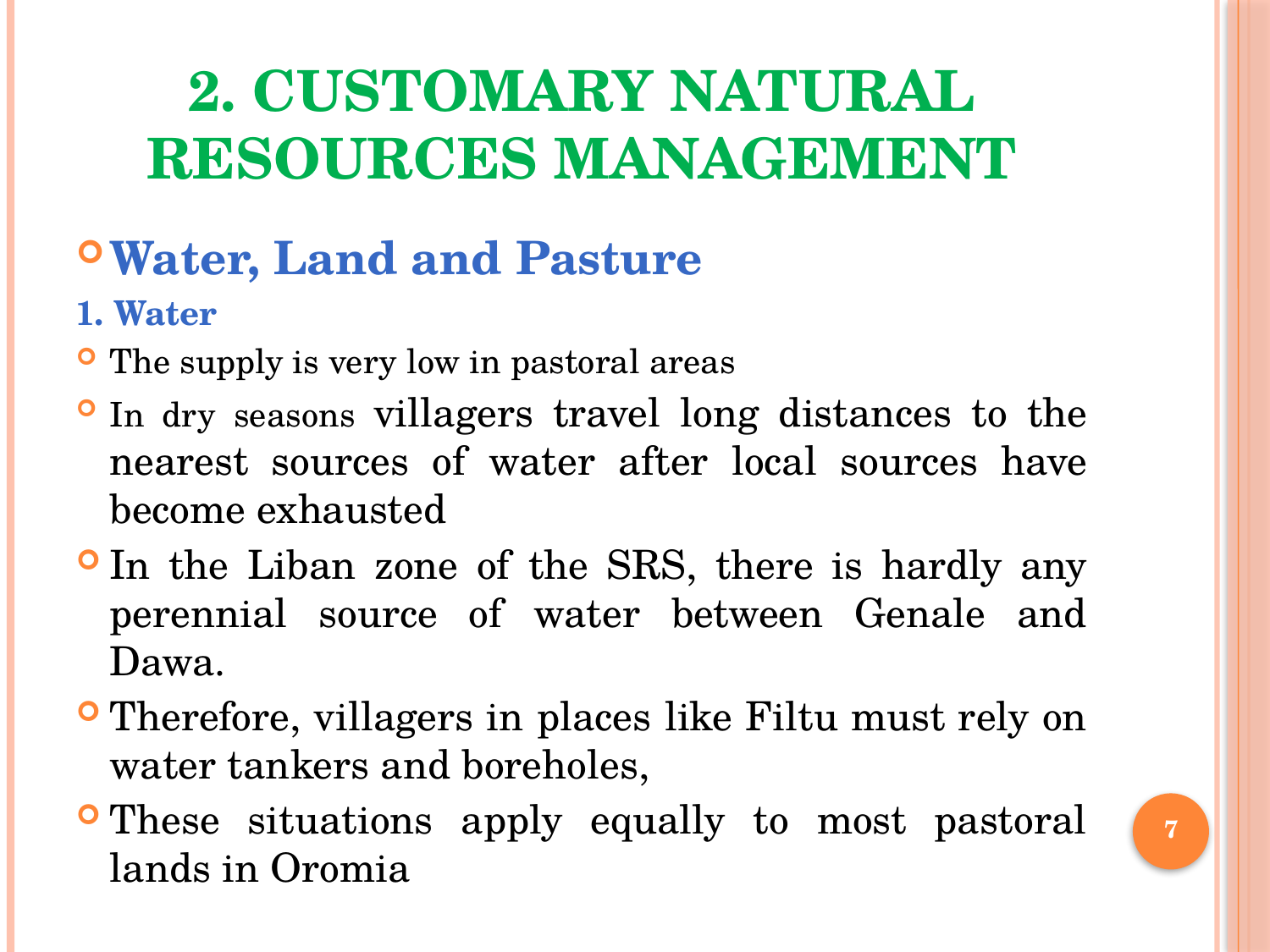

# 2. Customary Natural Resources Management
Water, Land and Pasture
1. Water
The supply is very low in pastoral areas
In dry seasons villagers travel long distances to the nearest sources of water after local sources have become exhausted
In the Liban zone of the SRS, there is hardly any perennial source of water between Genale and Dawa.
Therefore, villagers in places like Filtu must rely on water tankers and boreholes,
These situations apply equally to most pastoral lands in Oromia

7